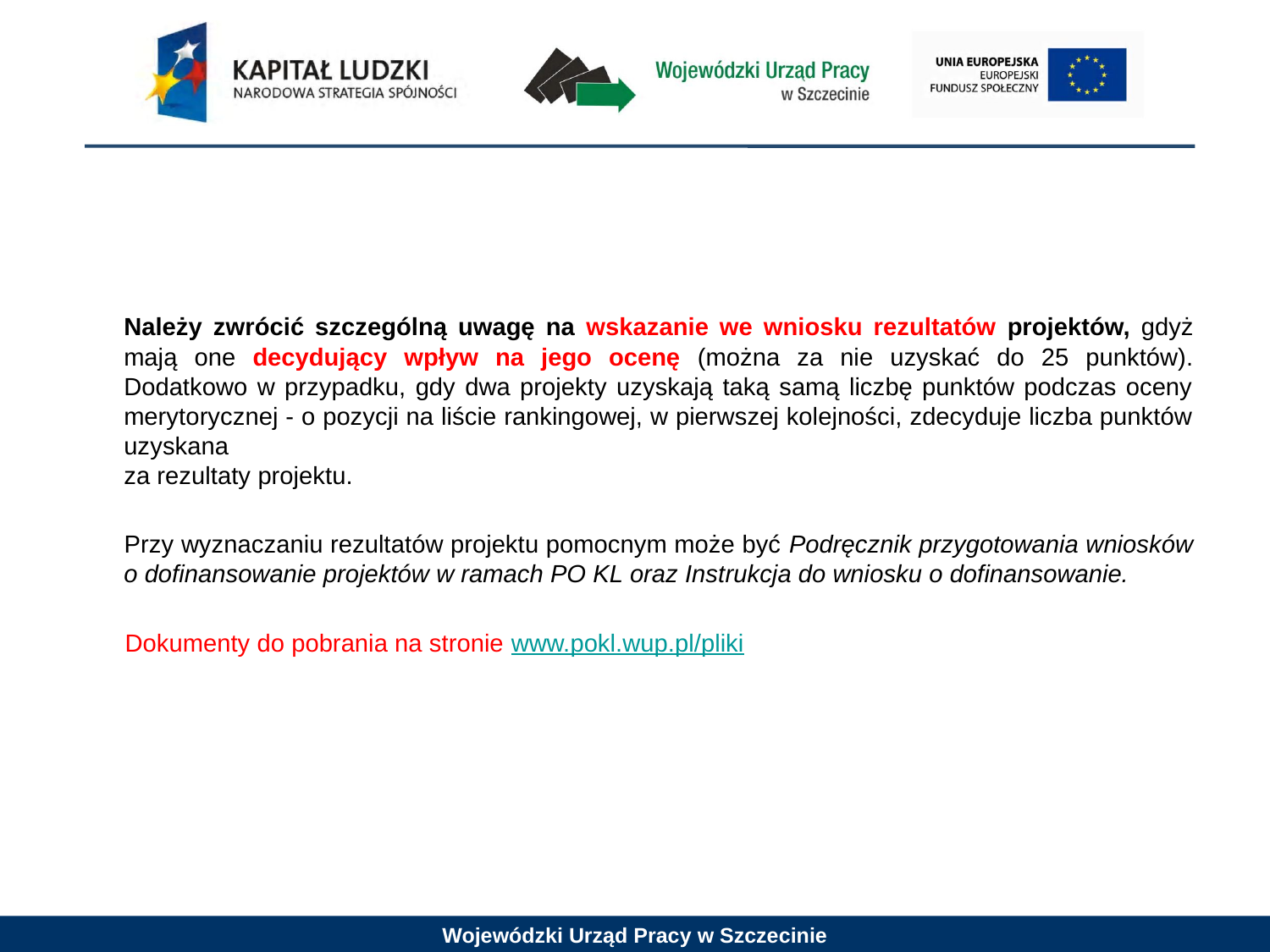

Należy zwrócić szczególną uwagę na wskazanie we wniosku rezultatów projektów, gdyż mają one decydujący wpływ na jego ocenę (można za nie uzyskać do 25 punktów). Dodatkowo w przypadku, gdy dwa projekty uzyskają taką samą liczbę punktów podczas oceny merytorycznej - o pozycji na liście rankingowej, w pierwszej kolejności, zdecyduje liczba punktów uzyskana
za rezultaty projektu.

 	Przy wyznaczaniu rezultatów projektu pomocnym może być Podręcznik przygotowania wniosków o dofinansowanie projektów w ramach PO KL oraz Instrukcja do wniosku o dofinansowanie.

       Dokumenty do pobrania na stronie www.pokl.wup.pl/pliki